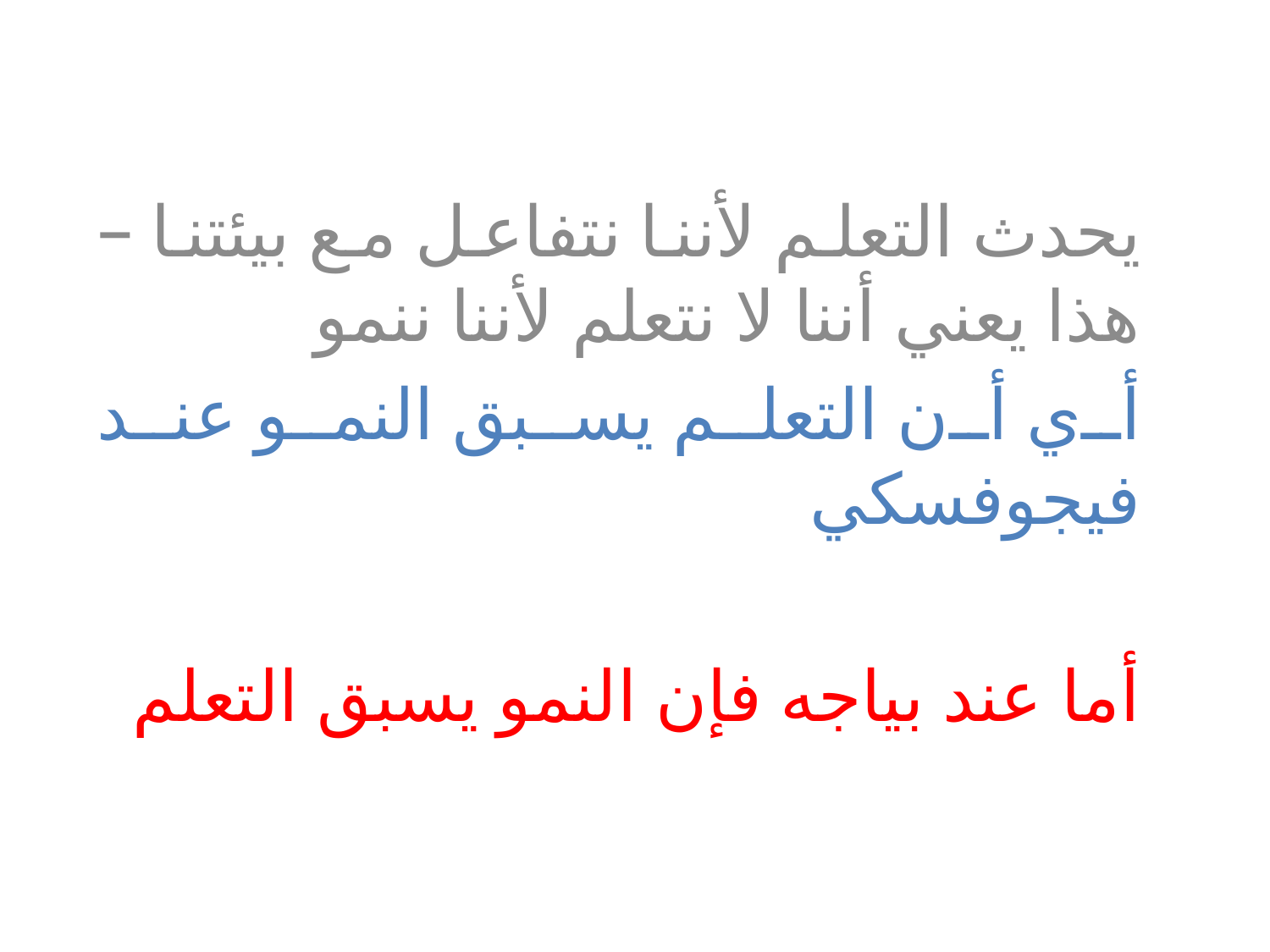

يحدث التعلم لأننا نتفاعل مع بيئتنا – هذا يعني أننا لا نتعلم لأننا ننمو
أي أن التعلم يسبق النمو عند فيجوفسكي

أما عند بياجه فإن النمو يسبق التعلم